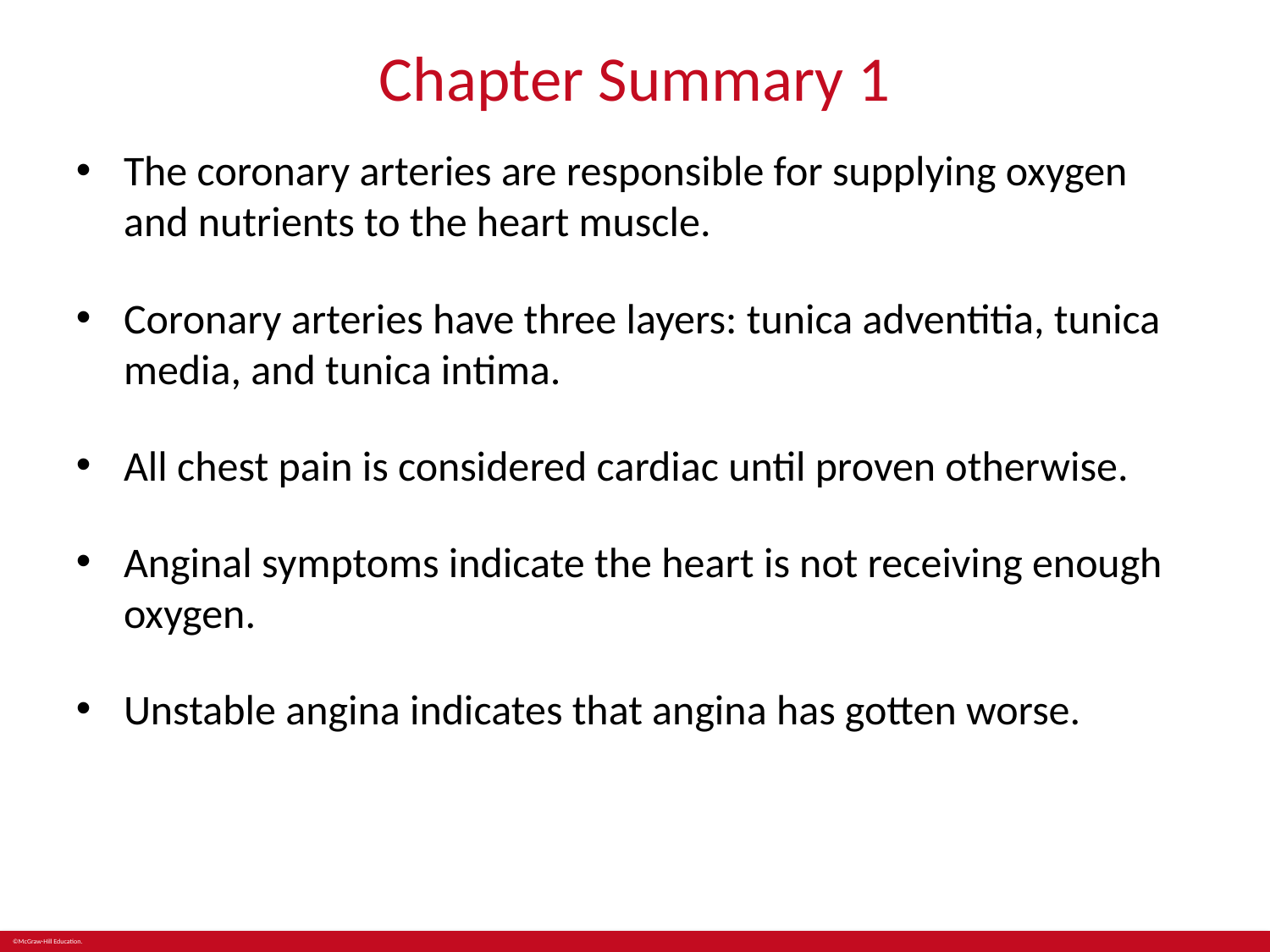

# Chapter Summary 1
The coronary arteries are responsible for supplying oxygen and nutrients to the heart muscle.
Coronary arteries have three layers: tunica adventitia, tunica media, and tunica intima.
All chest pain is considered cardiac until proven otherwise.
Anginal symptoms indicate the heart is not receiving enough oxygen.
Unstable angina indicates that angina has gotten worse.